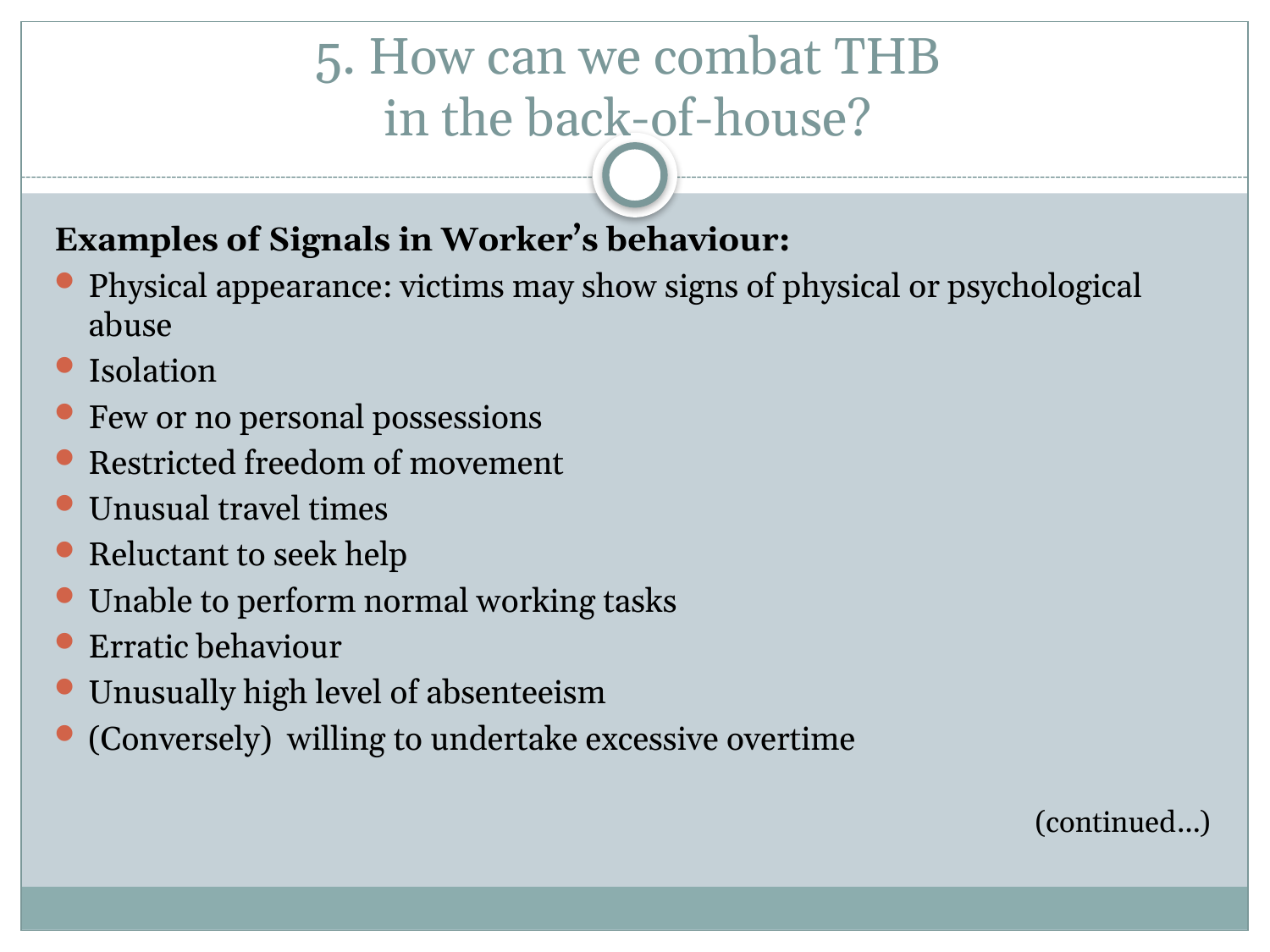

# 5. How can we combat THB in the back-of-house?
Examples of Signals in Worker’s behaviour:
Physical appearance: victims may show signs of physical or psychological abuse
Isolation
Few or no personal possessions
Restricted freedom of movement
Unusual travel times
Reluctant to seek help
Unable to perform normal working tasks
Erratic behaviour
Unusually high level of absenteeism
(Conversely)  willing to undertake excessive overtime

(continued…)